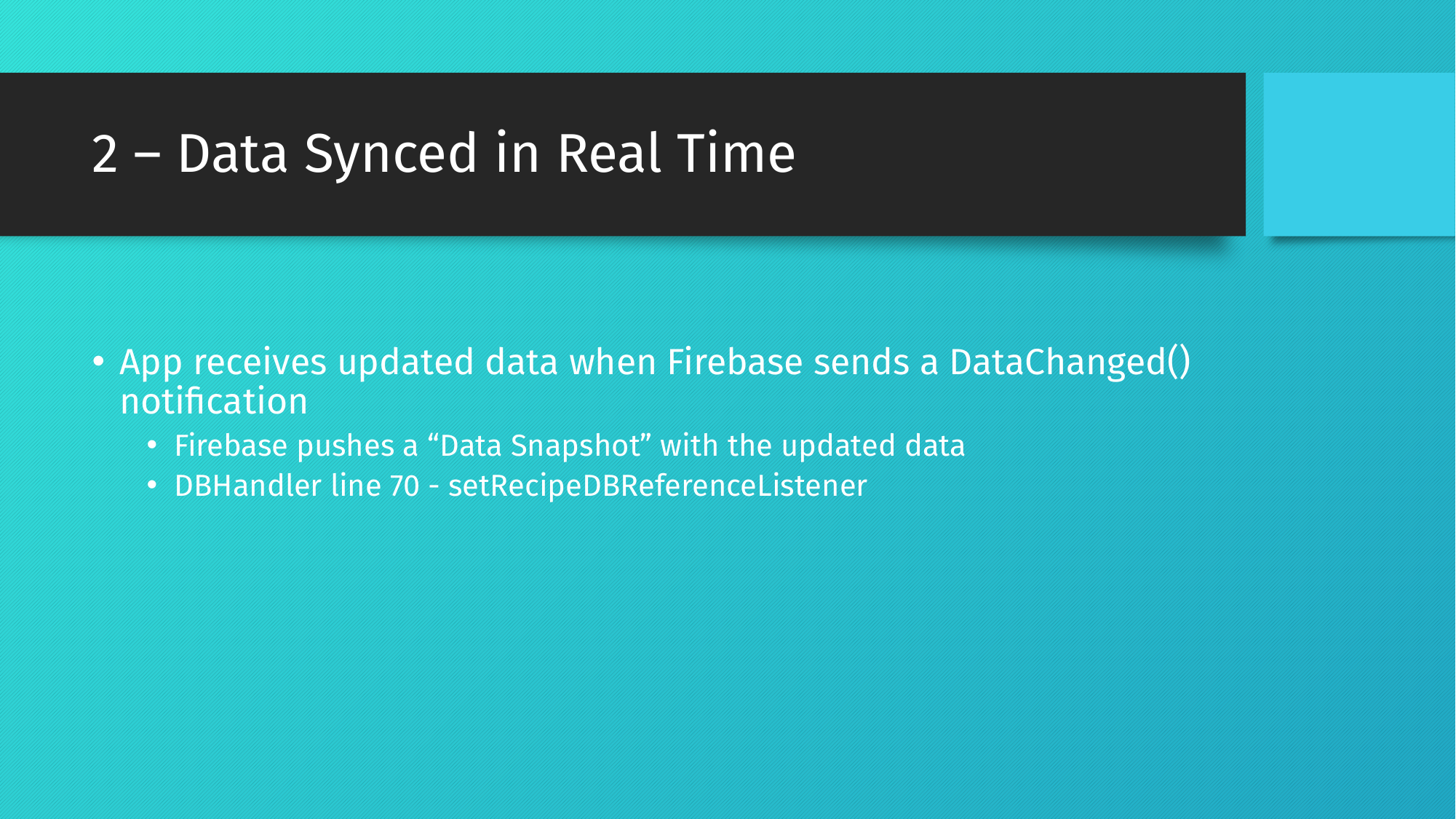

# 2 – Data Synced in Real Time

App receives updated data when Firebase sends a DataChanged() notification
Firebase pushes a “Data Snapshot” with the updated data
DBHandler line 70 - setRecipeDBReferenceListener